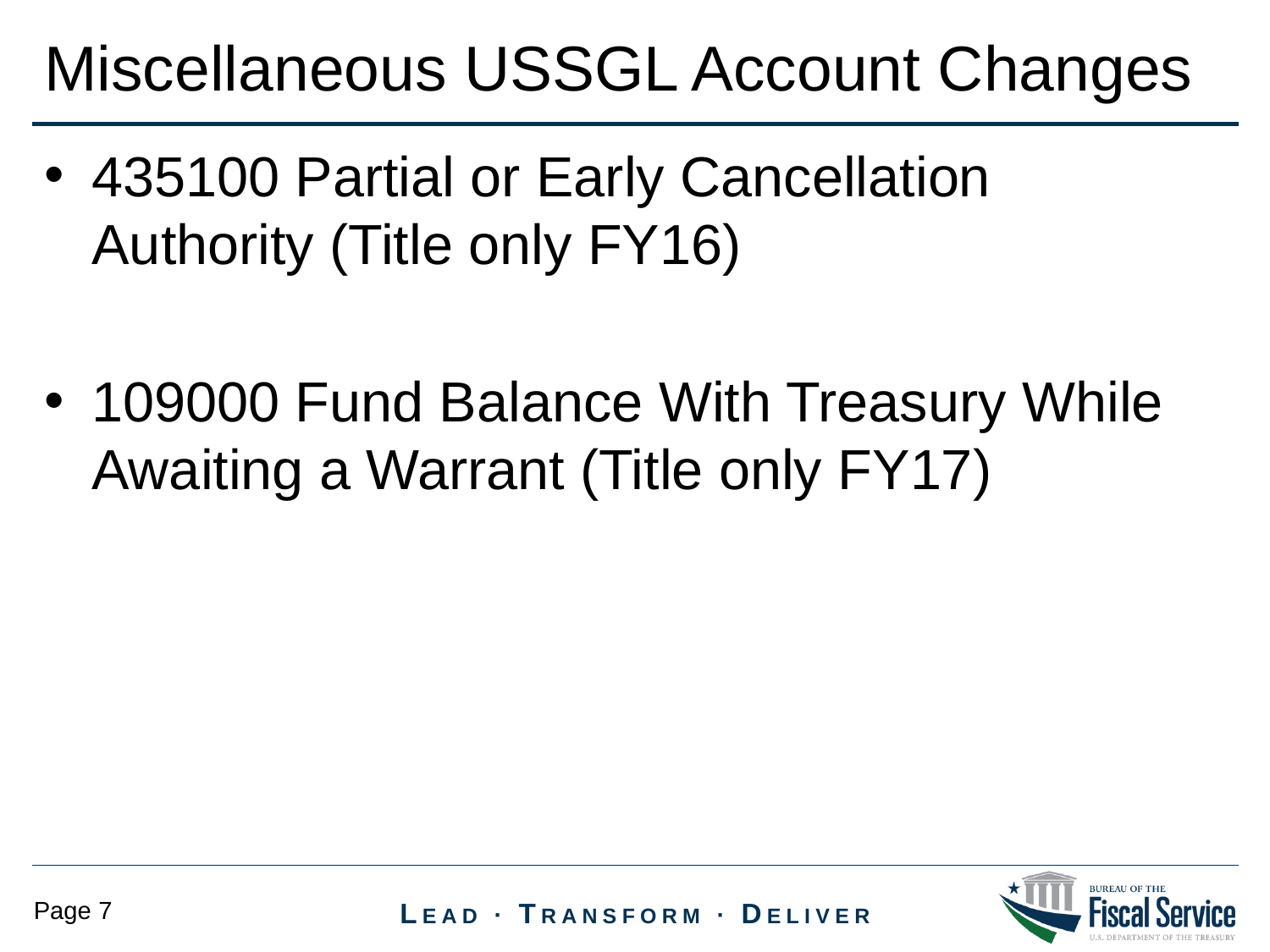

Miscellaneous USSGL Account Changes
435100 Partial or Early Cancellation Authority (Title only FY16)

109000 Fund Balance With Treasury While Awaiting a Warrant (Title only FY17)